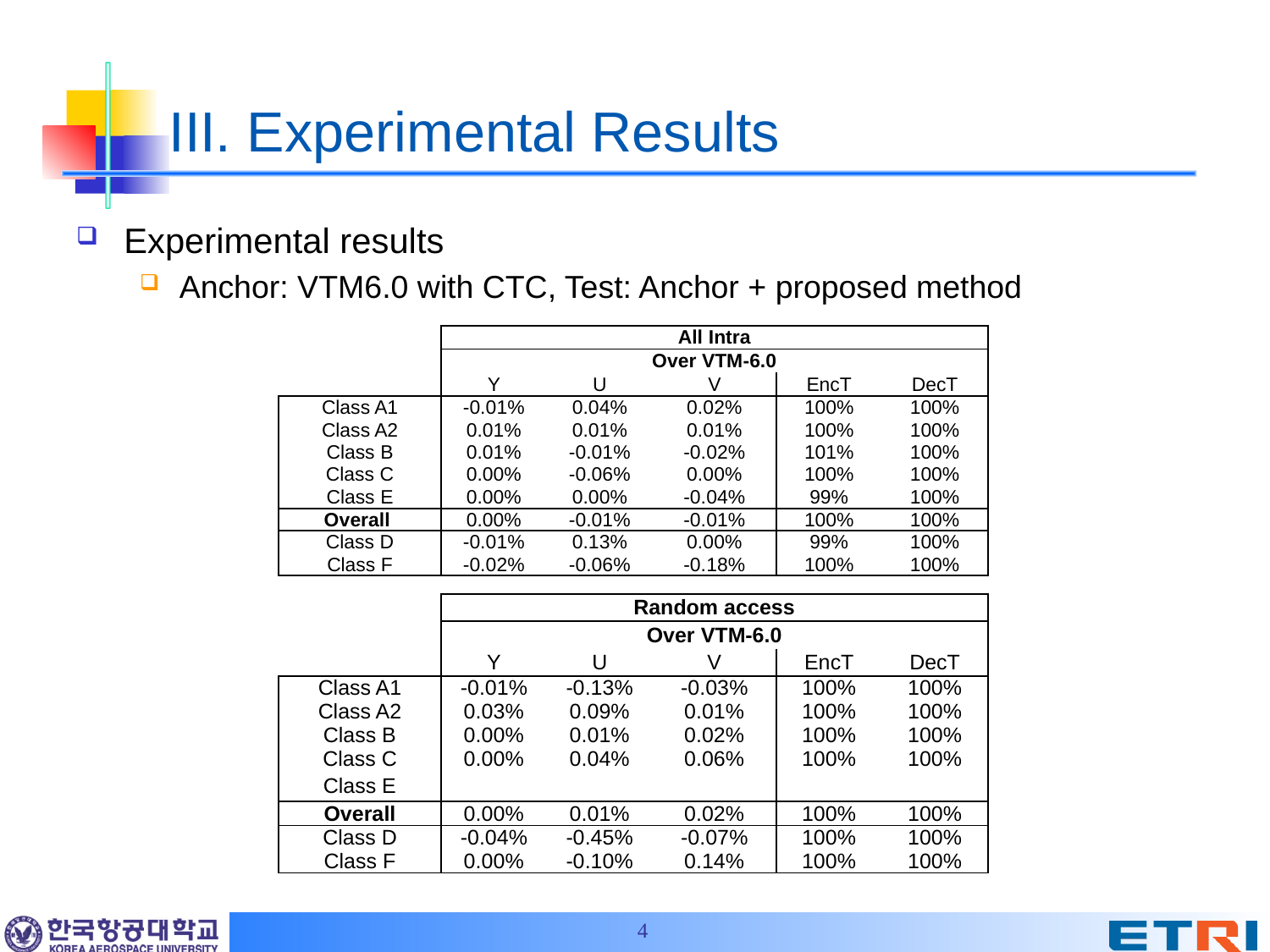

# III. Experimental Results
Experimental results
Anchor: VTM6.0 with CTC, Test: Anchor + proposed method

|  | All Intra |  |  |  |  |
| --- | --- | --- | --- | --- | --- |
|  | Over VTM-6.0 |  |  |  |  |
|  | Y | U | V | EncT | DecT |
| Class A1 | -0.01% | 0.04% | 0.02% | 100% | 100% |
| Class A2 | 0.01% | 0.01% | 0.01% | 100% | 100% |
| Class B | 0.01% | -0.01% | -0.02% | 101% | 100% |
| Class C | 0.00% | -0.06% | 0.00% | 100% | 100% |
| Class E | 0.00% | 0.00% | -0.04% | 99% | 100% |
| Overall | 0.00% | -0.01% | -0.01% | 100% | 100% |
| Class D | -0.01% | 0.13% | 0.00% | 99% | 100% |
| Class F | -0.02% | -0.06% | -0.18% | 100% | 100% |
|  | Random access |  |  |  |  |
| --- | --- | --- | --- | --- | --- |
|  | Over VTM-6.0 |  |  |  |  |
|  | Y | U | V | EncT | DecT |
| Class A1 | -0.01% | -0.13% | -0.03% | 100% | 100% |
| Class A2 | 0.03% | 0.09% | 0.01% | 100% | 100% |
| Class B | 0.00% | 0.01% | 0.02% | 100% | 100% |
| Class C | 0.00% | 0.04% | 0.06% | 100% | 100% |
| Class E |  |  |  |  |  |
| Overall | 0.00% | 0.01% | 0.02% | 100% | 100% |
| Class D | -0.04% | -0.45% | -0.07% | 100% | 100% |
| Class F | 0.00% | -0.10% | 0.14% | 100% | 100% |